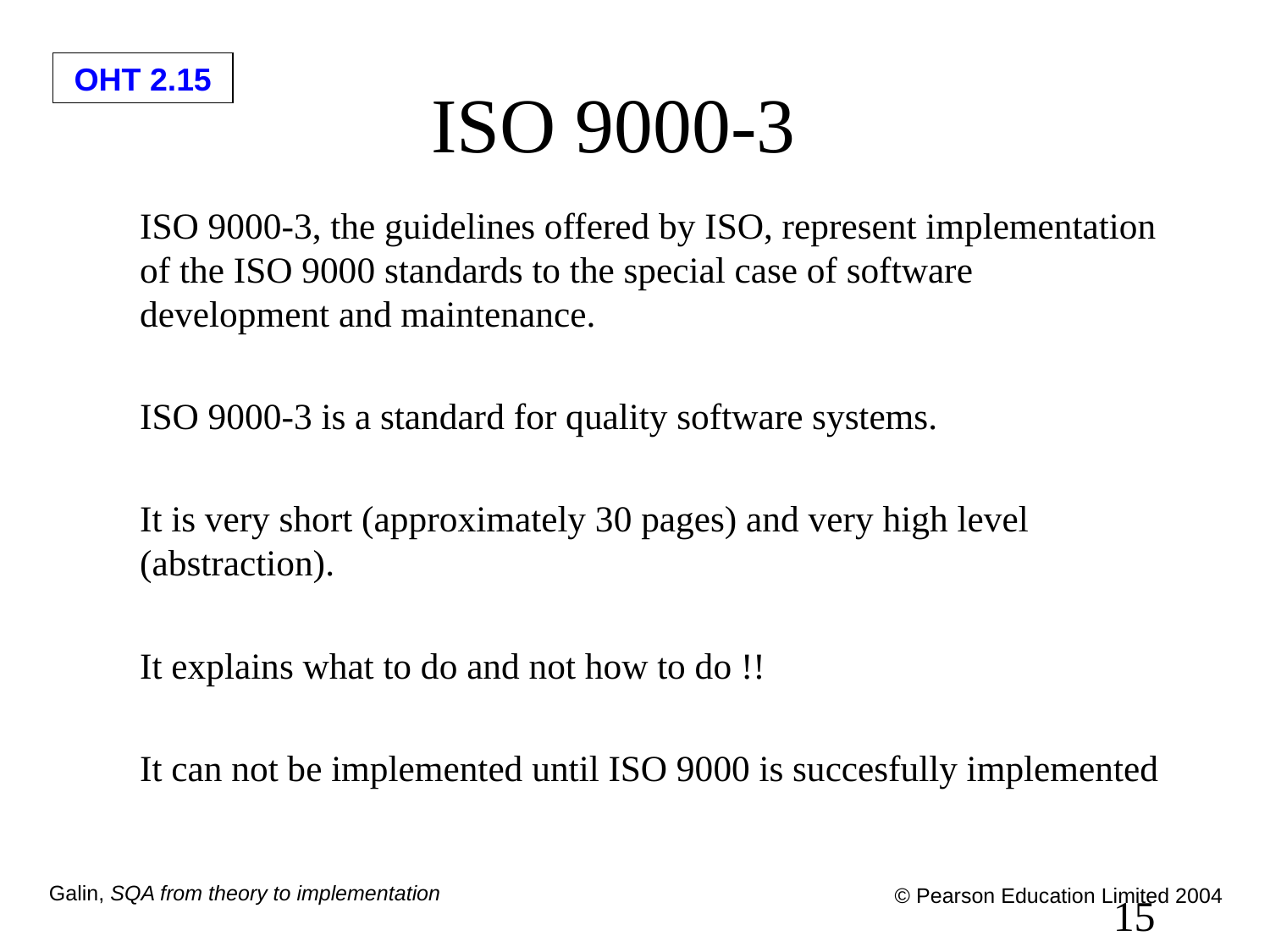

# ISO 9000-3
ISO 9000-3, the guidelines offered by ISO, represent implementation of the ISO 9000 standards to the special case of software development and maintenance.

ISO 9000-3 is a standard for quality software systems.

It is very short (approximately 30 pages) and very high level (abstraction).

It explains what to do and not how to do !!

It can not be implemented until ISO 9000 is succesfully implemented
15